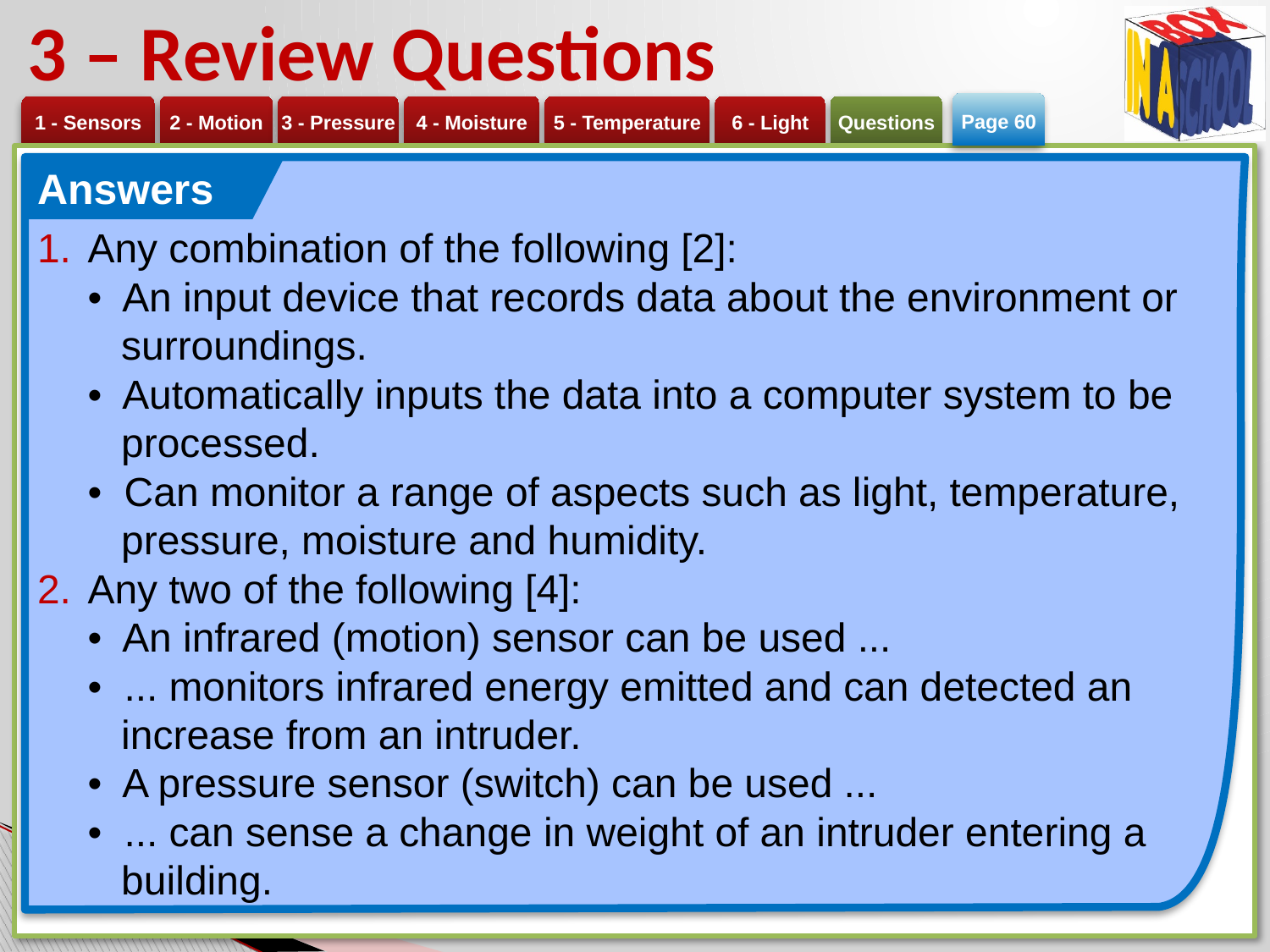

# 3 – Review Questions
Page 60
Answers

Any combination of the following [2]:
•  An input device that records data about the environment or
   surroundings.
•  Automatically inputs the data into a computer system to be
   processed.
•  Can monitor a range of aspects such as light, temperature,
   pressure, moisture and humidity.
Any two of the following [4]:
•  An infrared (motion) sensor can be used ...
•  ... monitors infrared energy emitted and can detected an
   increase from an intruder.
•  A pressure sensor (switch) can be used ...
•  ... can sense a change in weight of an intruder entering a
   building.